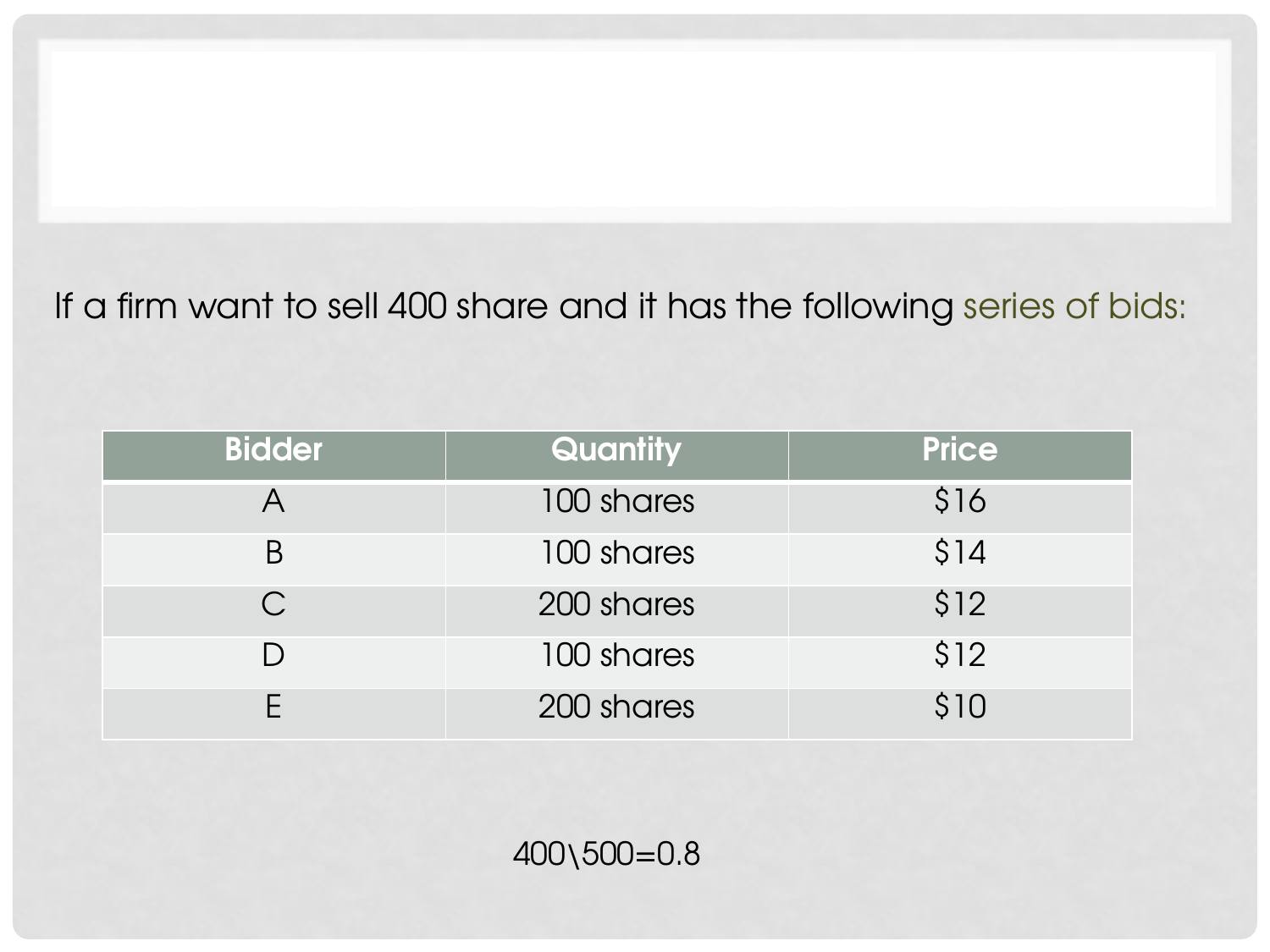

#
If a firm want to sell 400 share and it has the following series of bids:
| Bidder | Quantity | Price |
| --- | --- | --- |
| A | 100 shares | $16 |
| B | 100 shares | $14 |
| C | 200 shares | $12 |
| D | 100 shares | $12 |
| E | 200 shares | $10 |
400\500=0.8